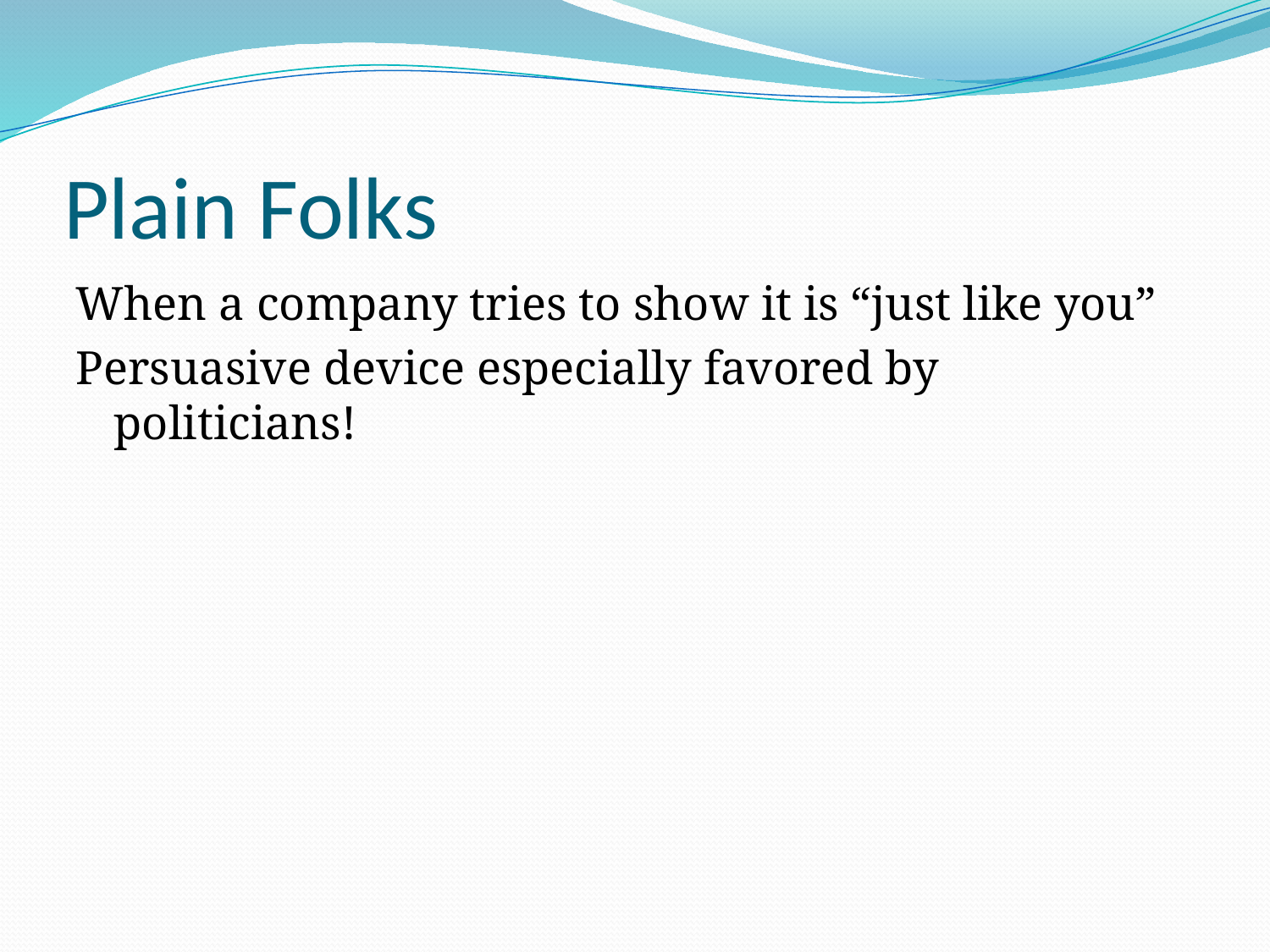

# Plain Folks
When a company tries to show it is “just like you”
Persuasive device especially favored by politicians!